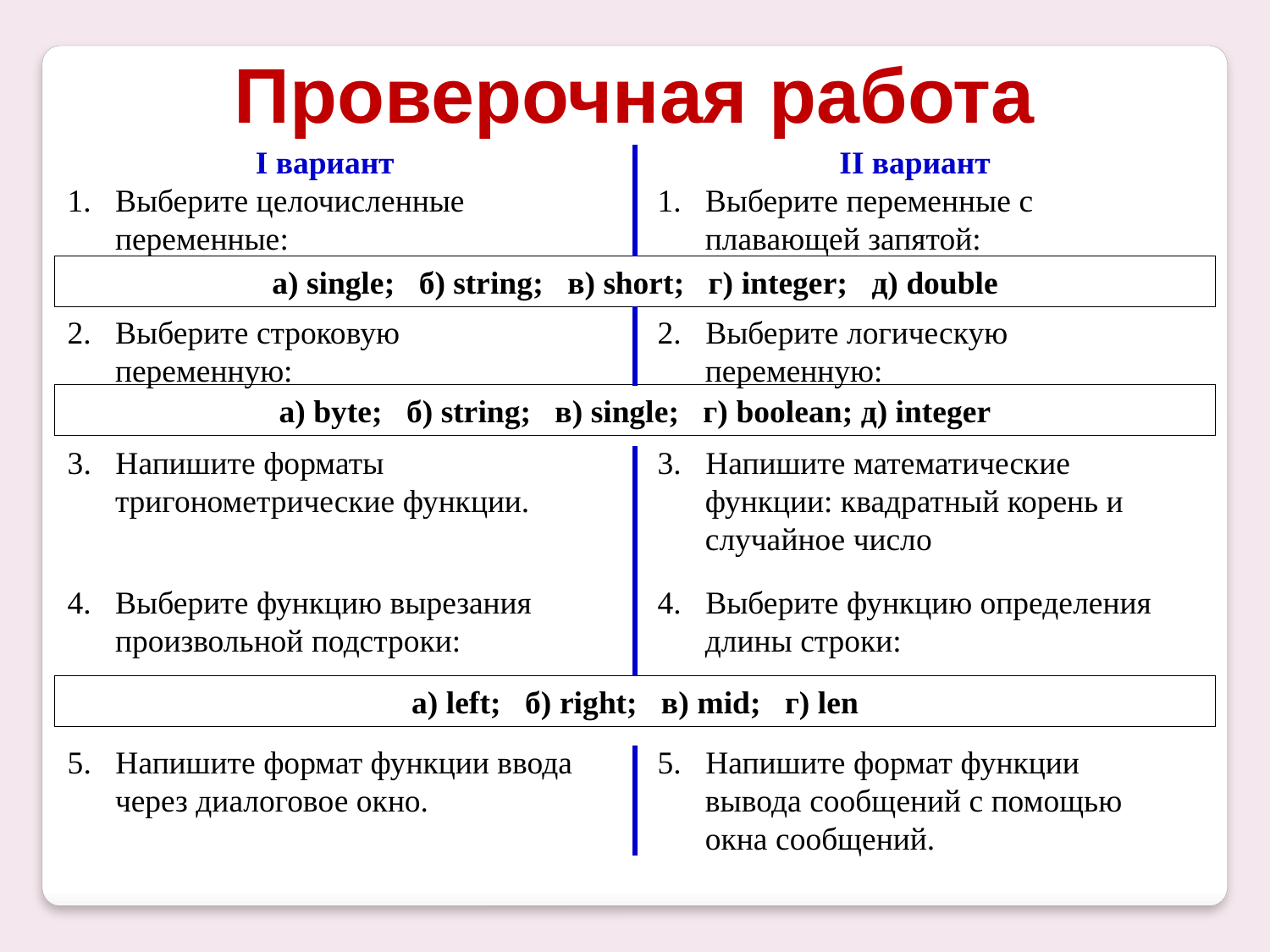

Проверочная работа
I вариант
Выберите целочисленные переменные:
II вариант
Выберите переменные с плавающей запятой:
а) single;   б) string;   в) short;   г) integer;   д) double
2.   Выберите строковую переменную:
2.   Выберите логическую переменную:
а) byte;   б) string;   в) single;   г) boolean; д) integer
3.   Напишите математические функции: квадратный корень и случайное число
3.   Напишите форматы тригонометрические функции.
4.   Выберите функцию определения длины строки:
4.   Выберите функцию вырезания произвольной подстроки:
а) left;   б) right;   в) mid;   г) len
5.   Напишите формат функции вывода сообщений с помощью окна сообщений.
5.   Напишите формат функции ввода через диалоговое окно.